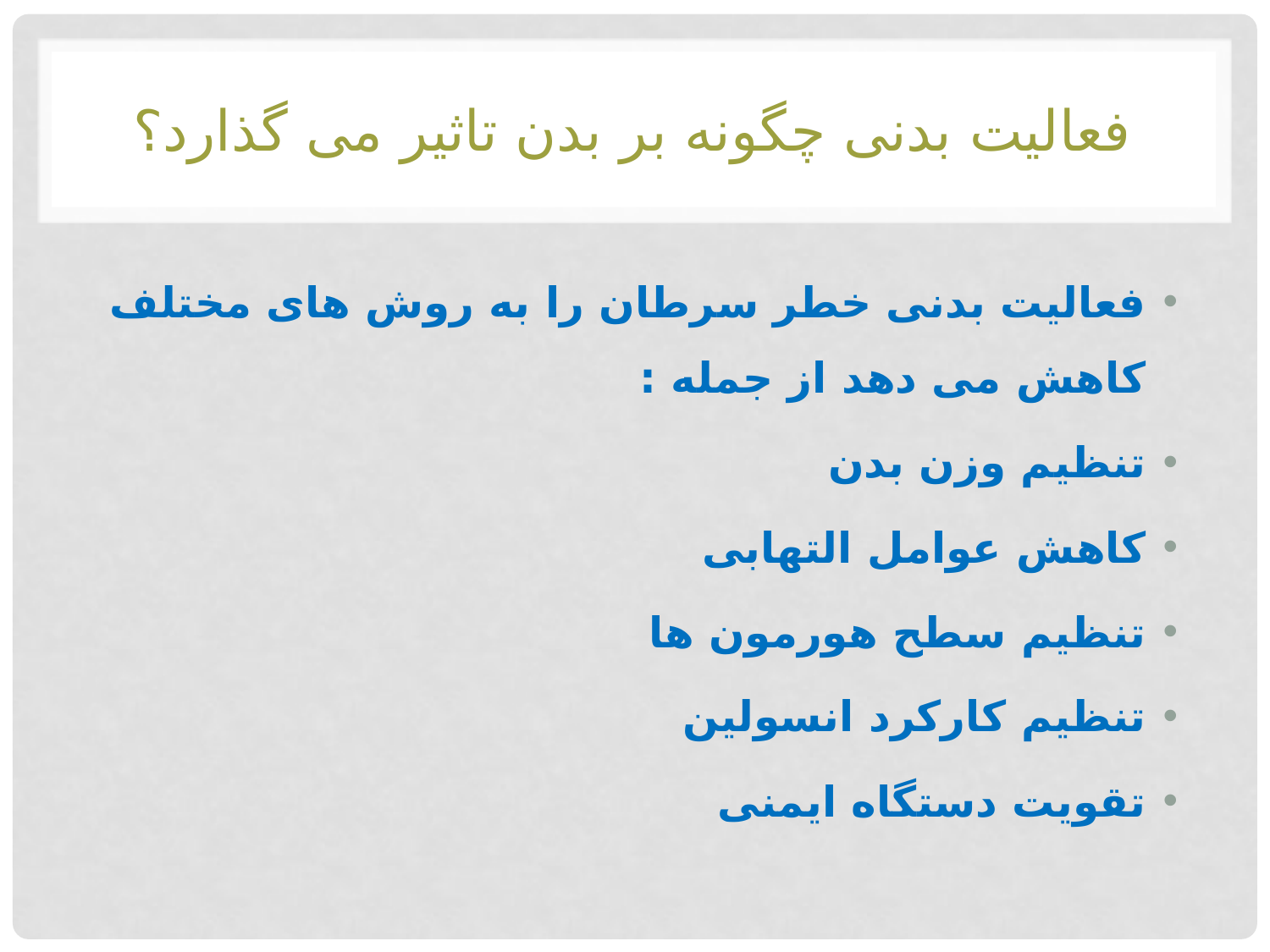

# فعالیت بدنی چگونه بر بدن تاثیر می گذارد؟
فعالیت بدنی خطر سرطان را به روش های مختلف کاهش می دهد از جمله :
تنظیم وزن بدن
کاهش عوامل التهابی
تنظیم سطح هورمون ها
تنظیم کارکرد انسولین
تقویت دستگاه ایمنی